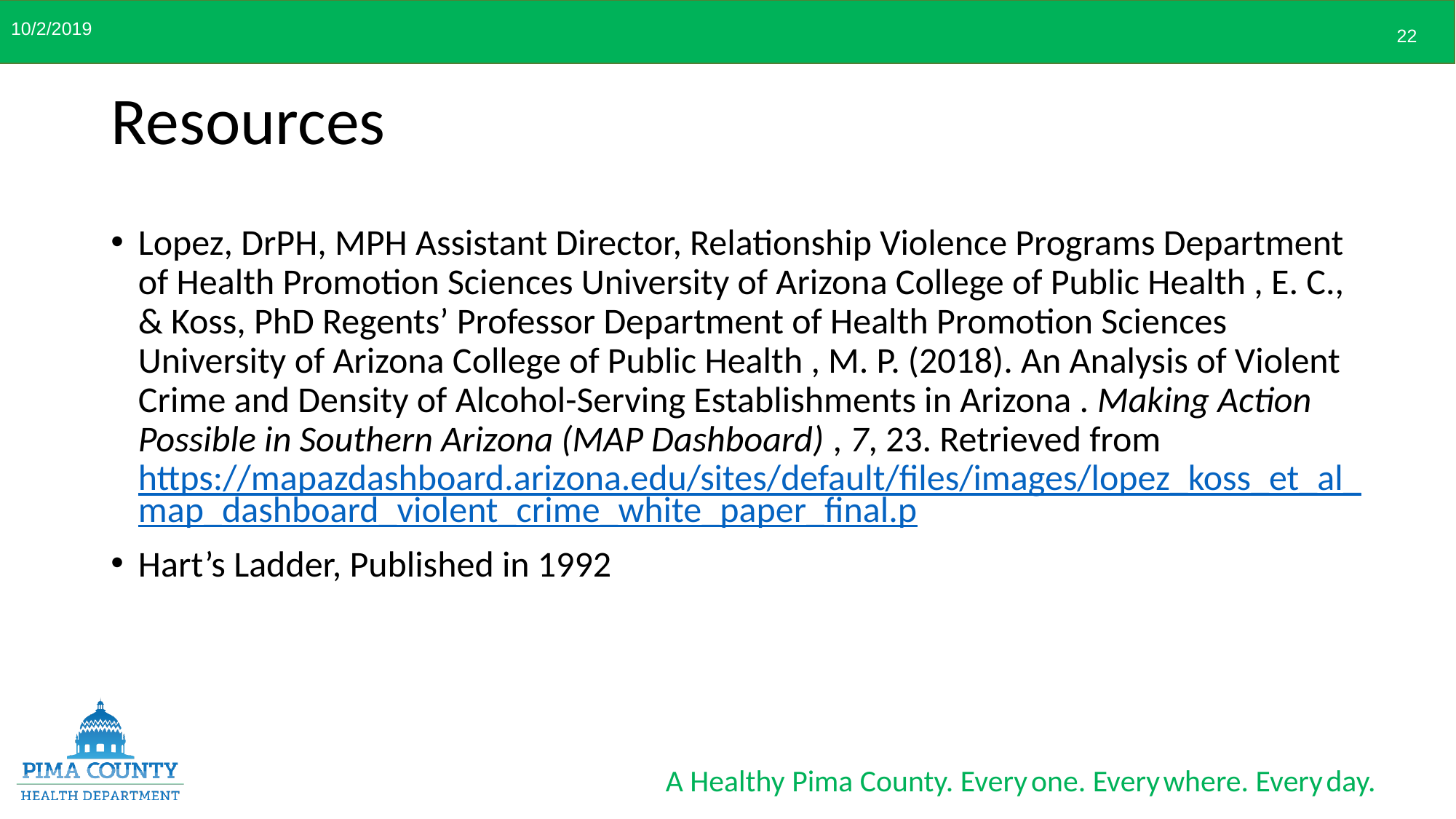

10/2/2019
22
# Resources
Lopez, DrPH, MPH Assistant Director, Relationship Violence Programs Department of Health Promotion Sciences University of Arizona College of Public Health , E. C., & Koss, PhD Regents’ Professor Department of Health Promotion Sciences University of Arizona College of Public Health , M. P. (2018). An Analysis of Violent Crime and Density of Alcohol-Serving Establishments in Arizona . Making Action Possible in Southern Arizona (MAP Dashboard) , 7, 23. Retrieved from https://mapazdashboard.arizona.edu/sites/default/files/images/lopez_koss_et_al_map_dashboard_violent_crime_white_paper_final.p
Hart’s Ladder, Published in 1992